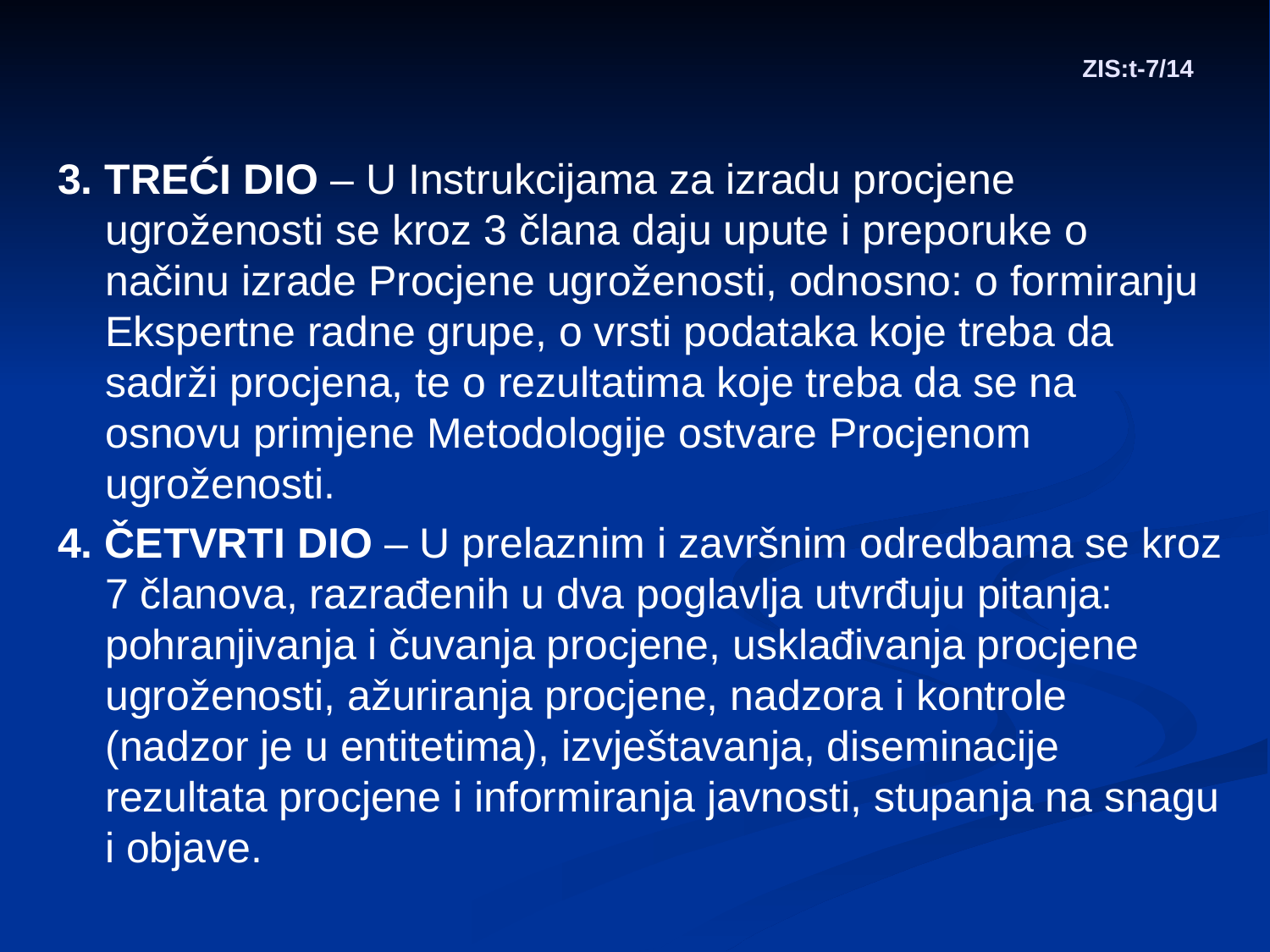

# ZIS:t-7/14

3. TREĆI DIO – U Instrukcijama za izradu procjene   ugroženosti se kroz 3 člana daju upute i preporuke o načinu izrade Procjene ugroženosti, odnosno: o formiranju Ekspertne radne grupe, o vrsti podataka koje treba da sadrži procjena, te o rezultatima koje treba da se na osnovu primjene Metodologije ostvare Procjenom ugroženosti.
4. ČETVRTI DIO – U prelaznim i završnim odredbama se kroz 7 članova, razrađenih u dva poglavlja utvrđuju pitanja: pohranjivanja i čuvanja procjene, usklađivanja procjene ugroženosti, ažuriranja procjene, nadzora i kontrole (nadzor je u entitetima), izvještavanja, diseminacije rezultata procjene i informiranja javnosti, stupanja na snagu i objave.